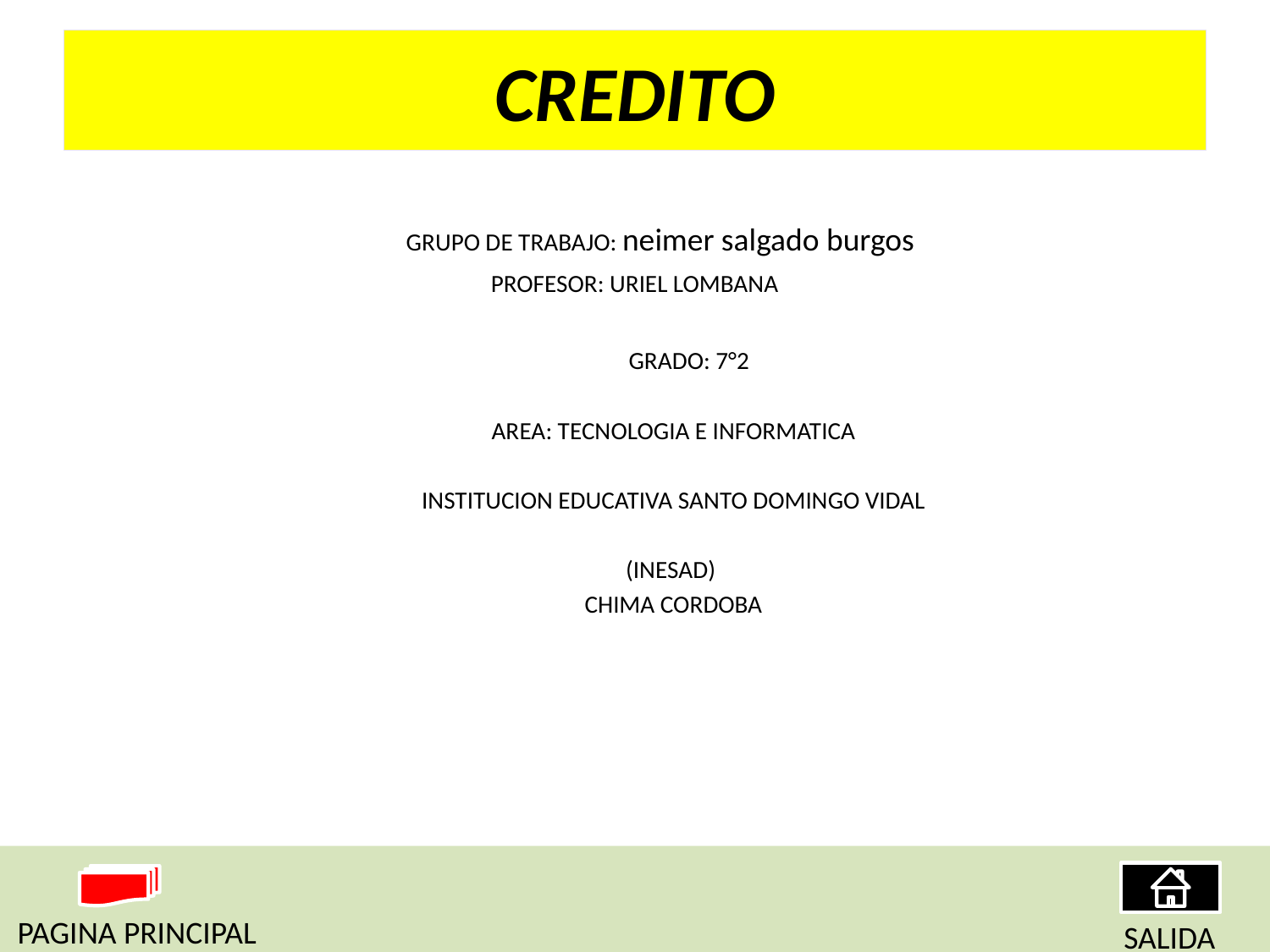

# CREDITO
    GRUPO DE TRABAJO: neimer salgado burgos
PROFESOR: URIEL LOMBANA

               GRADO: 7°2

              AREA: TECNOLOGIA E INFORMATICA

              INSTITUCION EDUCATIVA SANTO DOMINGO VIDAL

              (INESAD)
              CHIMA CORDOBA

PAGINA PRINCIPAL
SALIDA